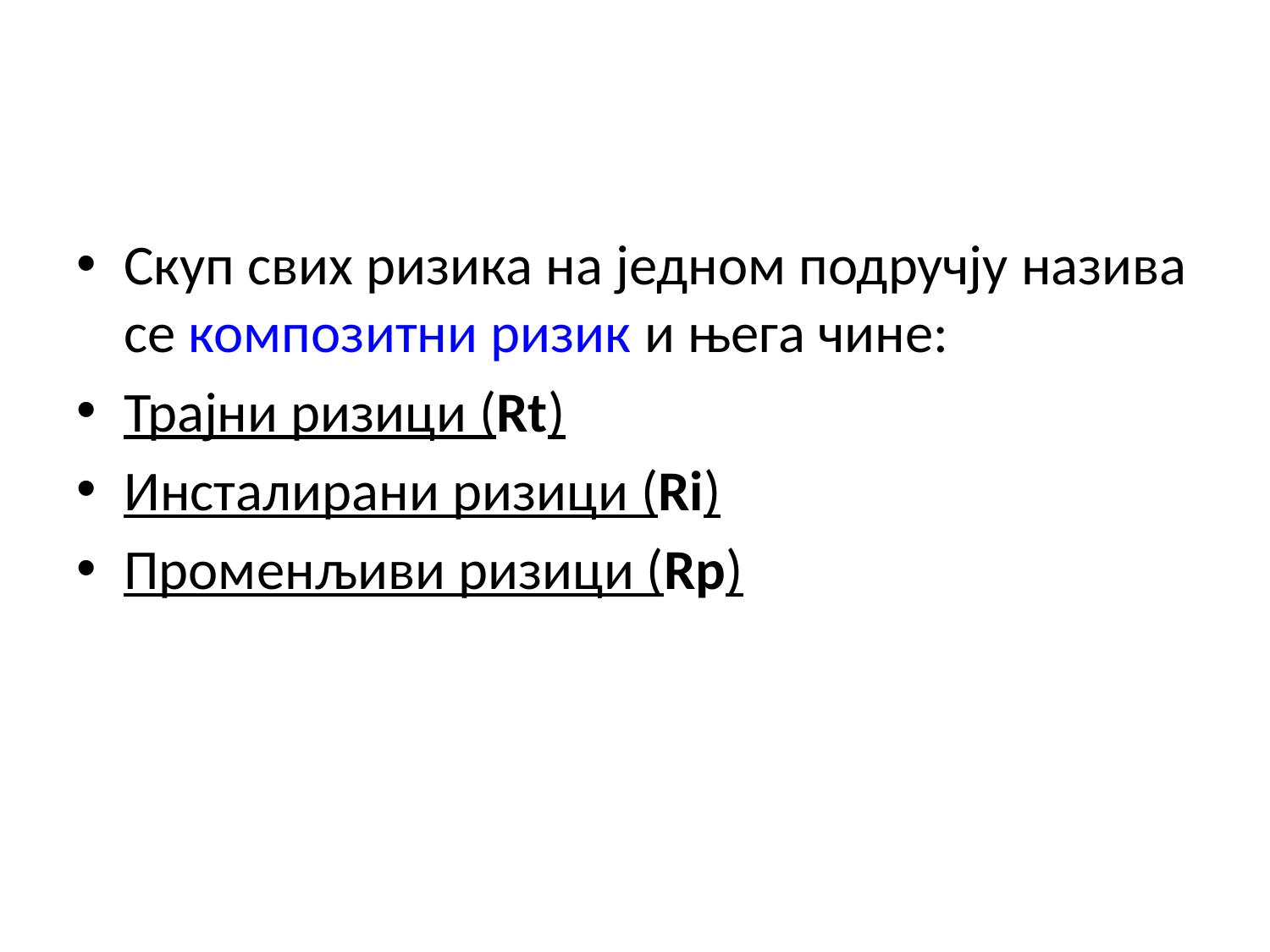

#
Скуп свих ризика на једном подручју назива се композитни ризик и њега чине:
Трајни ризици (Rt)
Инсталирани ризици (Ri)
Променљиви ризици (Rp)